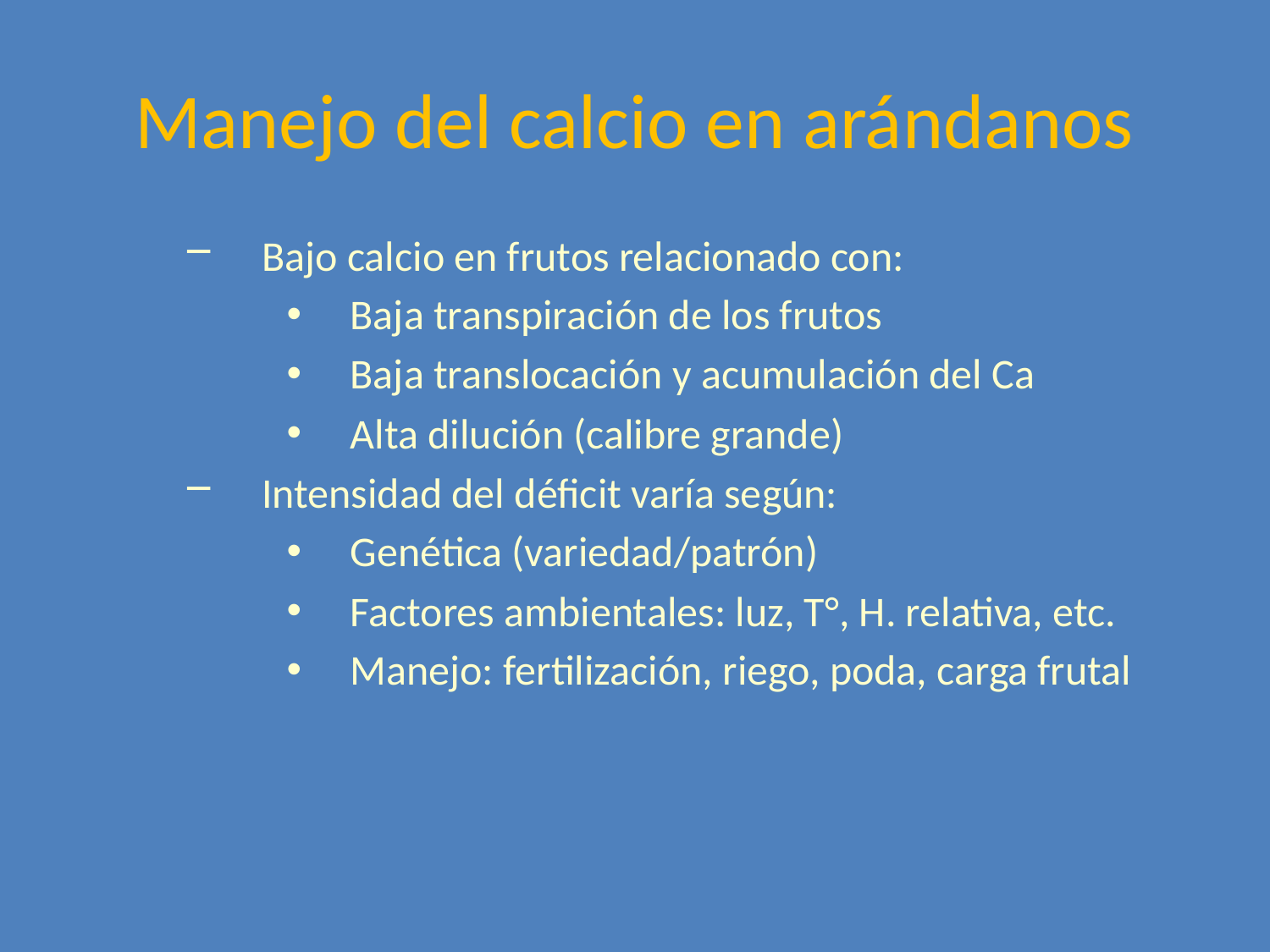

# Manejo del calcio en arándanos
Bajo calcio en frutos relacionado con:
Baja transpiración de los frutos
Baja translocación y acumulación del Ca
Alta dilución (calibre grande)
Intensidad del déficit varía según:
Genética (variedad/patrón)
Factores ambientales: luz, T°, H. relativa, etc.
Manejo: fertilización, riego, poda, carga frutal